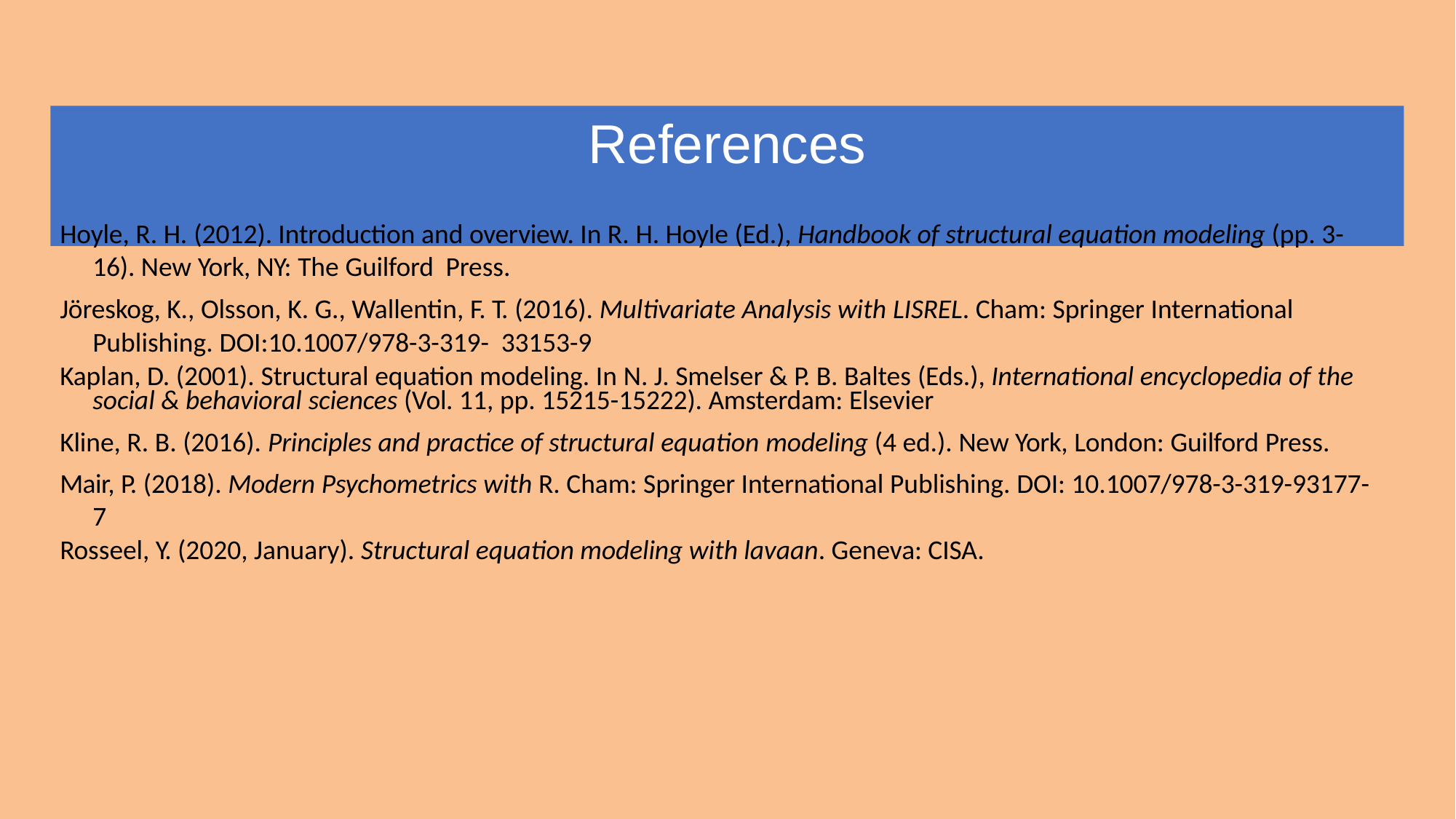

# References
Hoyle, R. H. (2012). Introduction and overview. In R. H. Hoyle (Ed.), Handbook of structural equation modeling (pp. 3-16). New York, NY: The Guilford  Press.
Jöreskog, K., Olsson, K. G., Wallentin, F. T. (2016). Multivariate Analysis with LISREL. Cham: Springer International Publishing. DOI:10.1007/978-3-319-  33153-9
Kaplan, D. (2001). Structural equation modeling. In N. J. Smelser & P. B. Baltes (Eds.), International encyclopedia of the social & behavioral sciences (Vol. 11, pp. 15215-15222). Amsterdam: Elsevier
Kline, R. B. (2016). Principles and practice of structural equation modeling (4 ed.). New York, London: Guilford Press.
Mair, P. (2018). Modern Psychometrics with R. Cham: Springer International Publishing. DOI: 10.1007/978-3-319-93177-7
Rosseel, Y. (2020, January). Structural equation modeling with lavaan. Geneva: CISA.